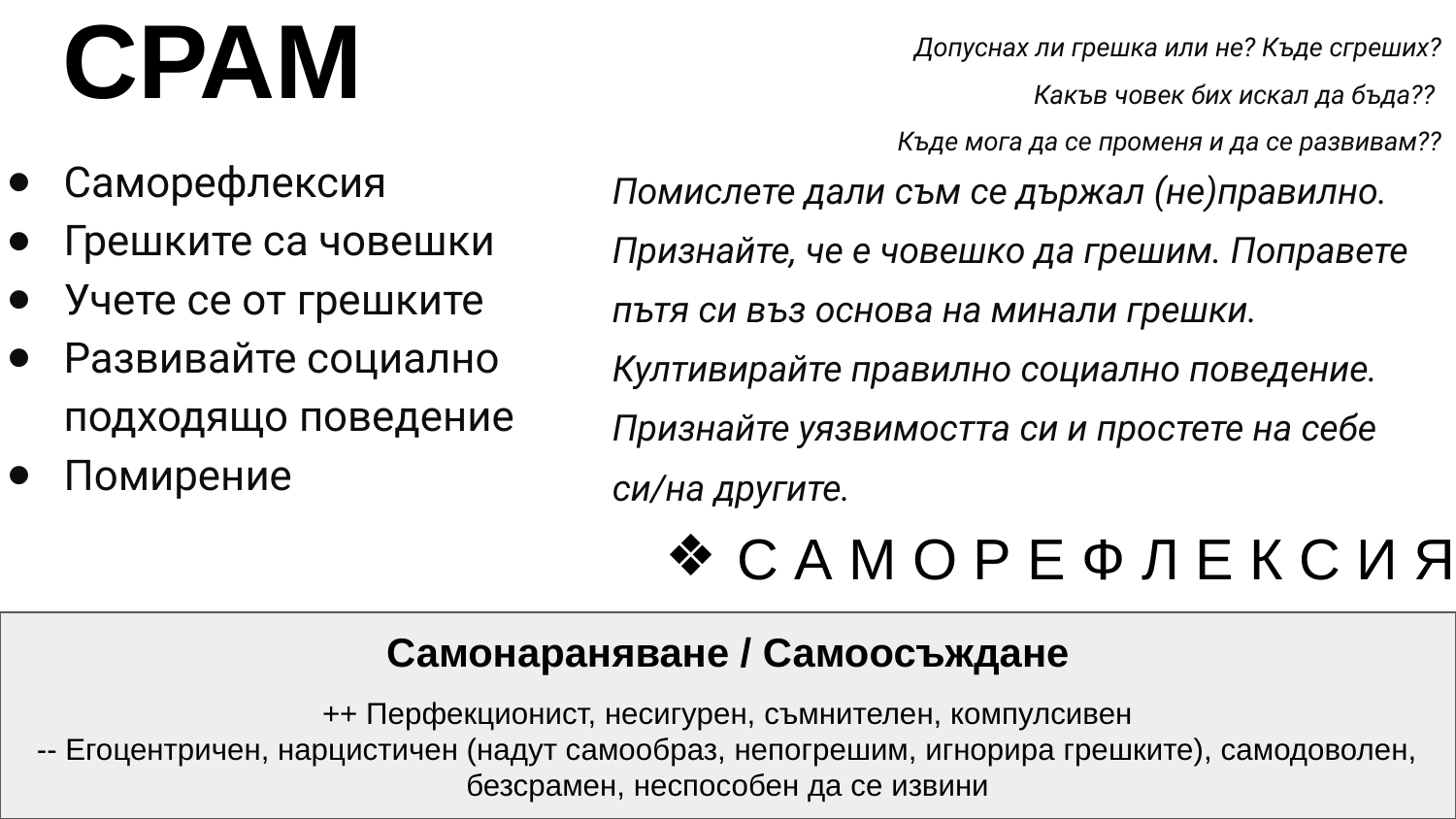

# СРАМ
Допуснах ли грешка или не? Къде сгреших?
Какъв човек бих искал да бъда??
Къде мога да се променя и да се развивам??
Саморефлексия
Грешките са човешки
Учете се от грешките
Развивайте социално подходящо поведение
Помирение
Помислете дали съм се държал (не)правилно. Признайте, че е човешко да грешим. Поправете пътя си въз основа на минали грешки. Култивирайте правилно социално поведение.
Признайте уязвимостта си и простете на себе си/на другите.
С А М О Р Е Ф Л Е К С И Я

Самонараняване / Самоосъждане
++ Перфекционист, несигурен, съмнителен, компулсивен
-- Егоцентричен, нарцистичен (надут самообраз, непогрешим, игнорира грешките), самодоволен, безсрамен, неспособен да се извини